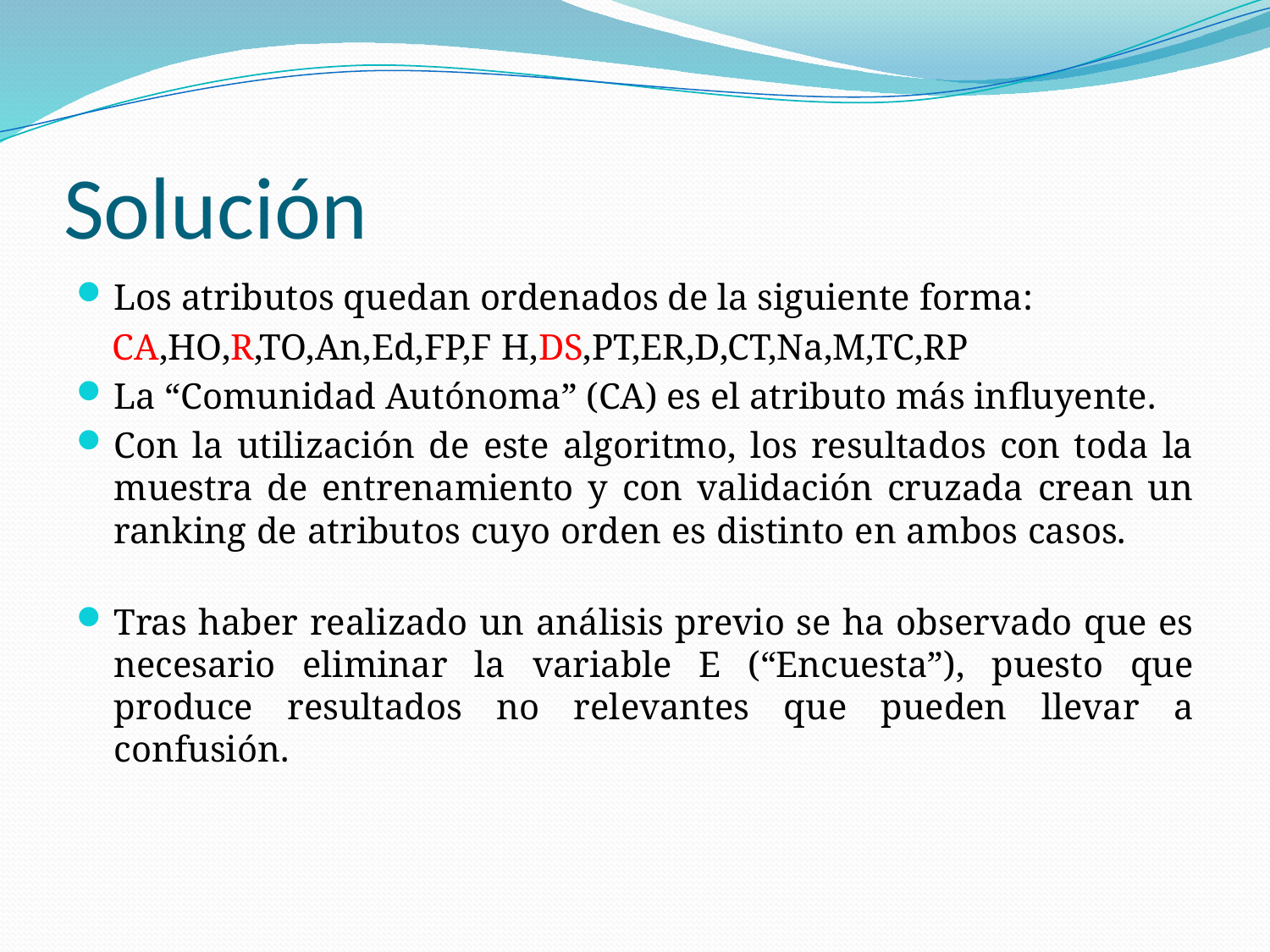

# Solución
Los atributos quedan ordenados de la siguiente forma:
    CA,HO,R,TO,An,Ed,FP,F H,DS,PT,ER,D,CT,Na,M,TC,RP
La “Comunidad Autónoma” (CA) es el atributo más influyente.
Con la utilización de este algoritmo, los resultados con toda la muestra de entrenamiento y con validación cruzada crean un ranking de atributos cuyo orden es distinto en ambos casos.
Tras haber realizado un análisis previo se ha observado que es necesario eliminar la variable E (“Encuesta”), puesto que produce resultados no relevantes que pueden llevar a confusión.